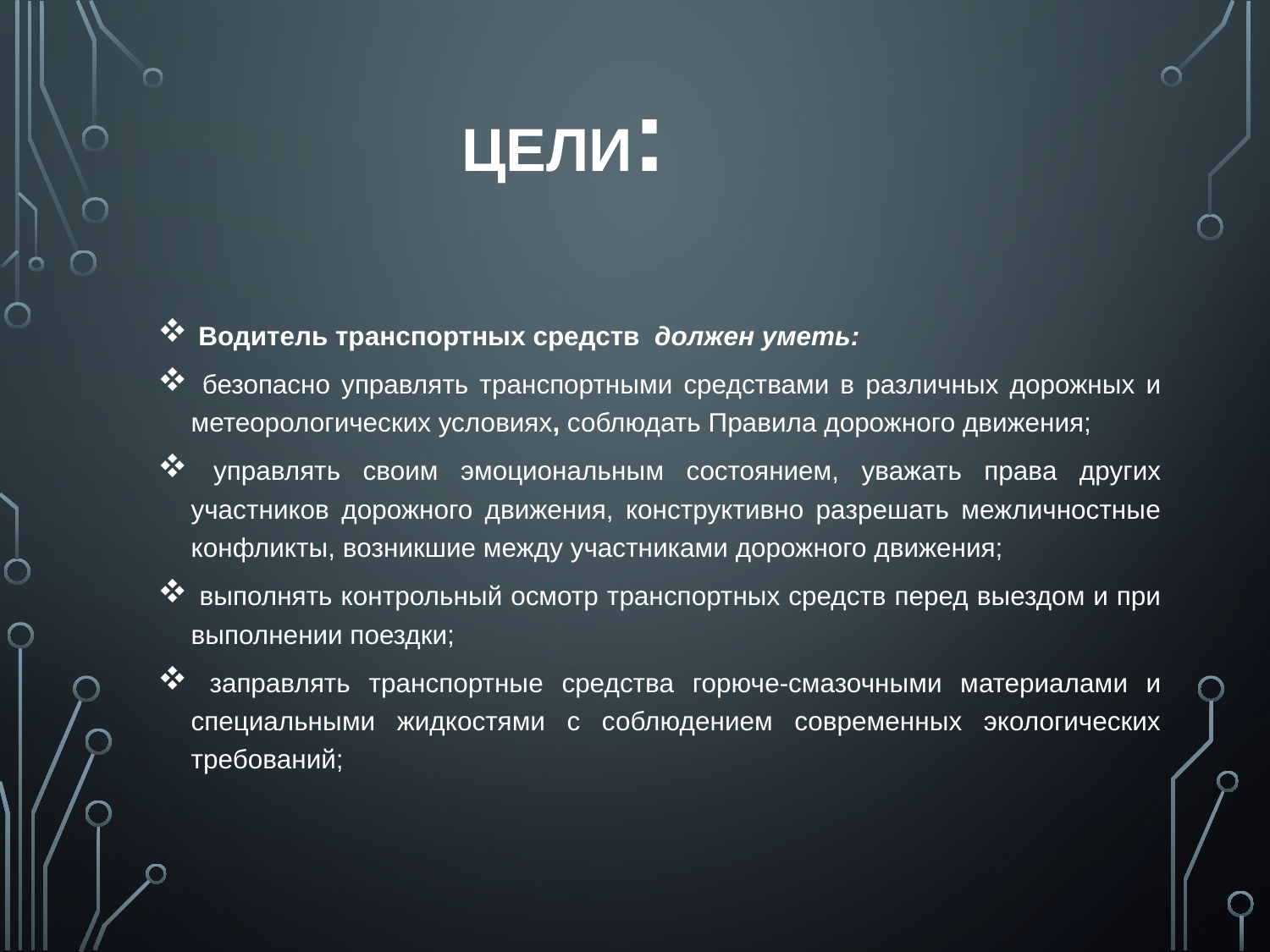

# Цели:
 Водитель транспортных средств  должен уметь:
 безопасно управлять транспортными средствами в различных дорожных и метеорологических условиях, соблюдать Правила дорожного движения;
 управлять своим эмоциональным состоянием, уважать права других участников дорожного движения, конструктивно разрешать межличностные конфликты, возникшие между участниками дорожного движения;
 выполнять контрольный осмотр транспортных средств перед выездом и при выполнении поездки;
 заправлять транспортные средства горюче-смазочными материалами и специальными жидкостями с соблюдением современных экологических требований;